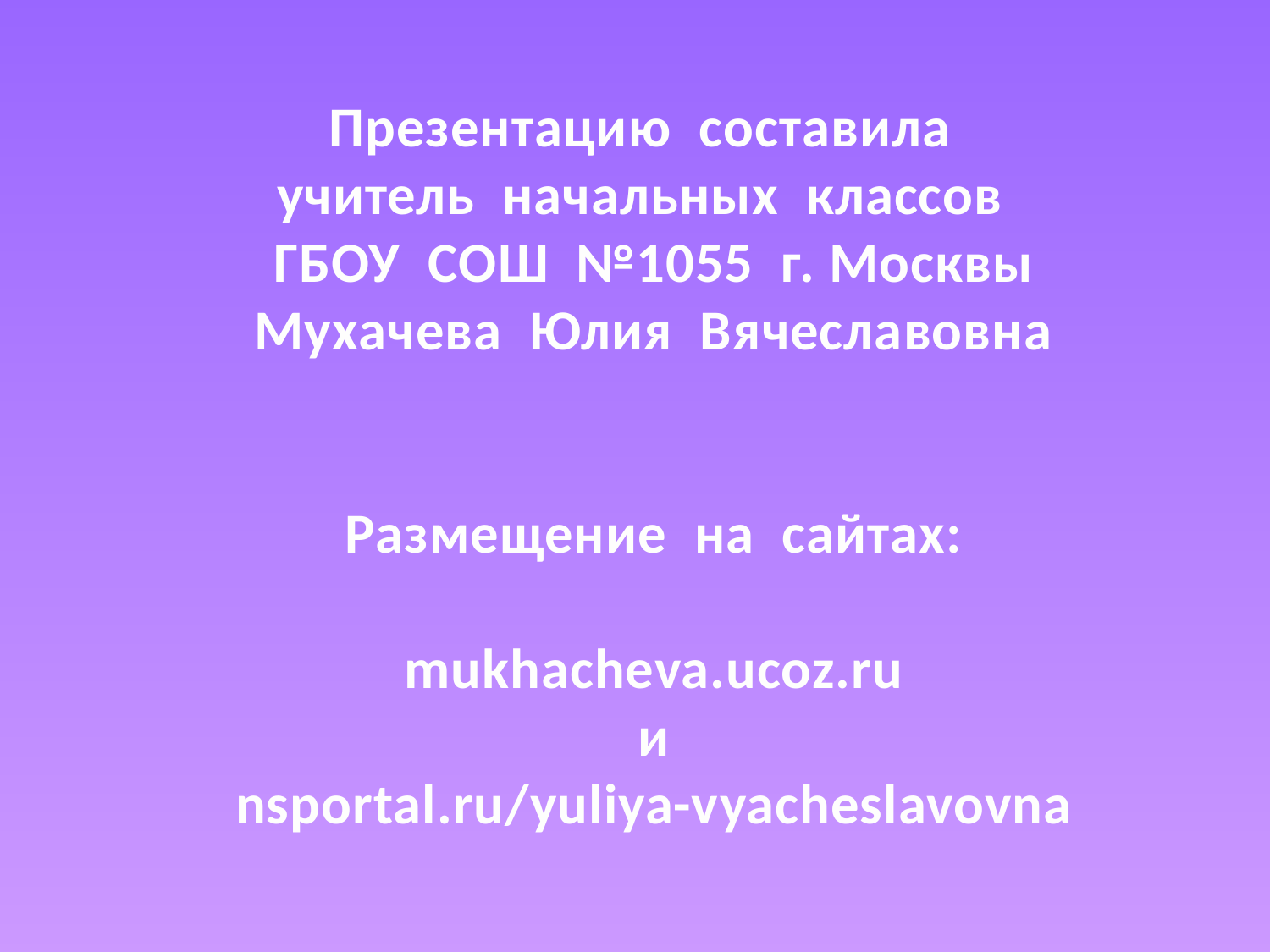

Презентацию  составила
учитель  начальных  классов
ГБОУ  СОШ  №1055  г. Москвы
Мухачева  Юлия  Вячеславовна
Размещение  на  сайтах:
mukhacheva.ucoz.ru
и
nsportal.ru/yuliya-vyacheslavovna